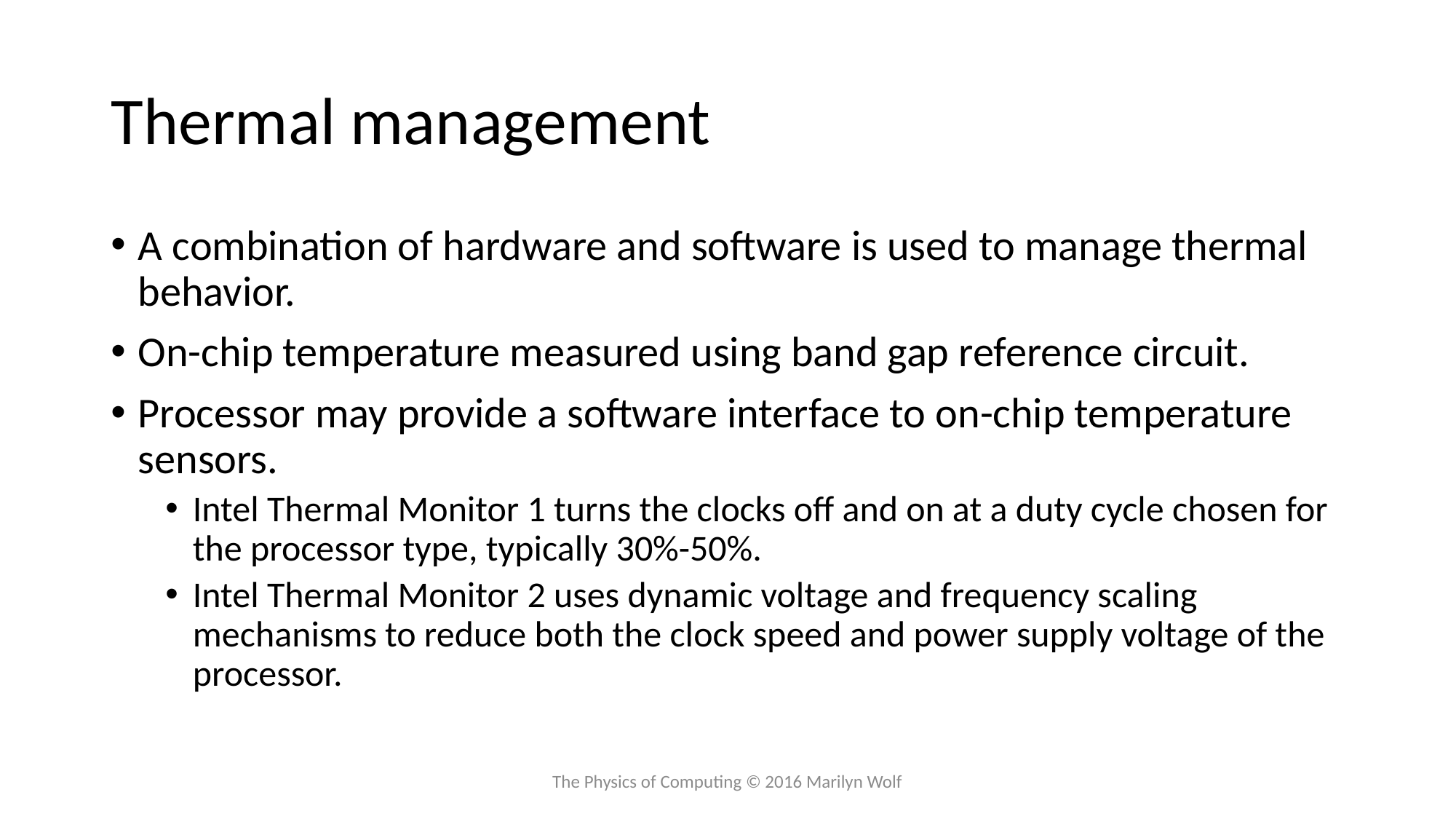

# Thermal management
A combination of hardware and software is used to manage thermal behavior.
On-chip temperature measured using band gap reference circuit.
Processor may provide a software interface to on-chip temperature sensors.
Intel Thermal Monitor 1 turns the clocks off and on at a duty cycle chosen for the processor type, typically 30%-50%.
Intel Thermal Monitor 2 uses dynamic voltage and frequency scaling mechanisms to reduce both the clock speed and power supply voltage of the processor.
The Physics of Computing © 2016 Marilyn Wolf